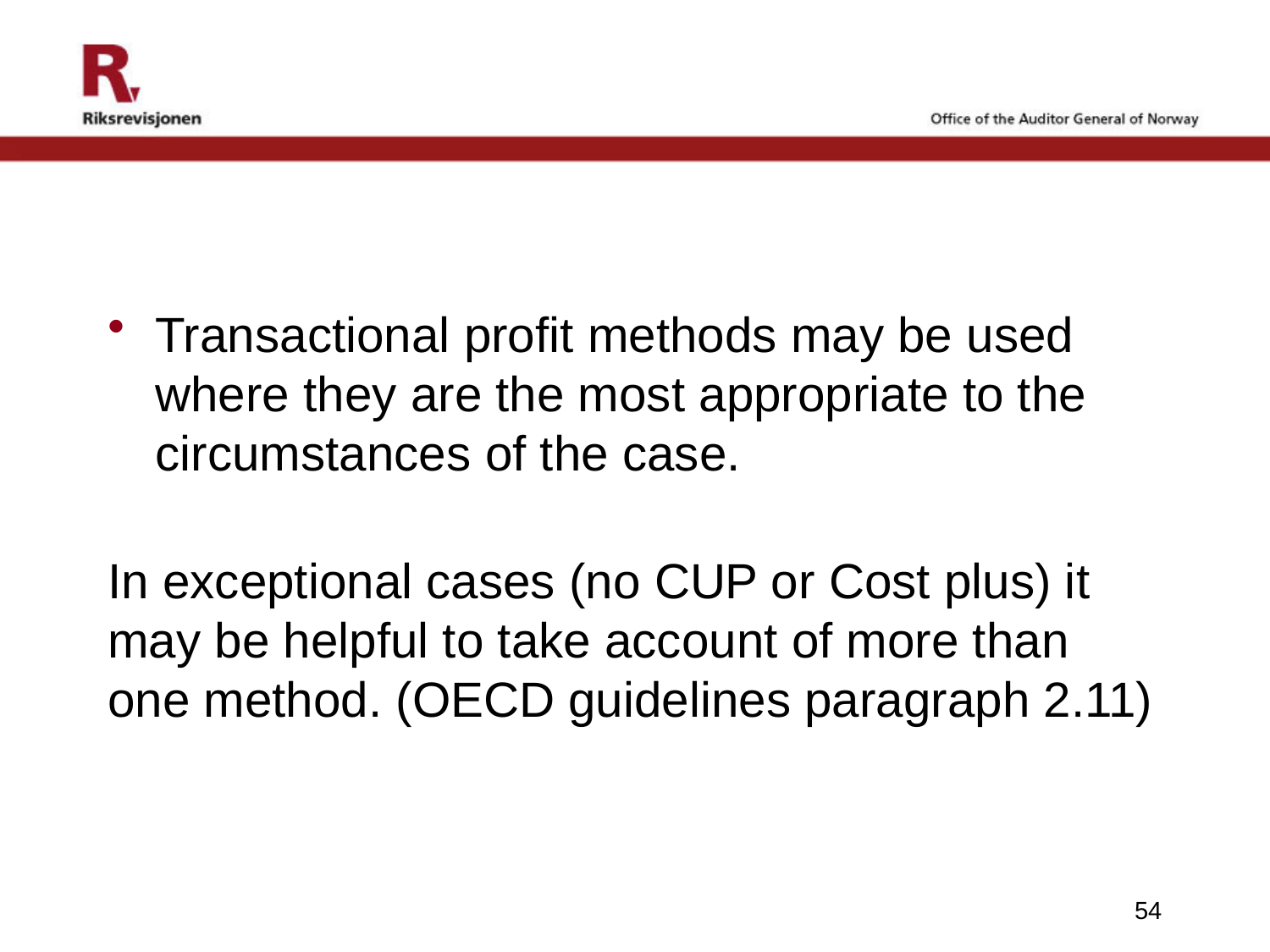

#
Transactional profit methods may be used where they are the most appropriate to the circumstances of the case.

In exceptional cases (no CUP or Cost plus) it may be helpful to take account of more than one method. (OECD guidelines paragraph 2.11)
54